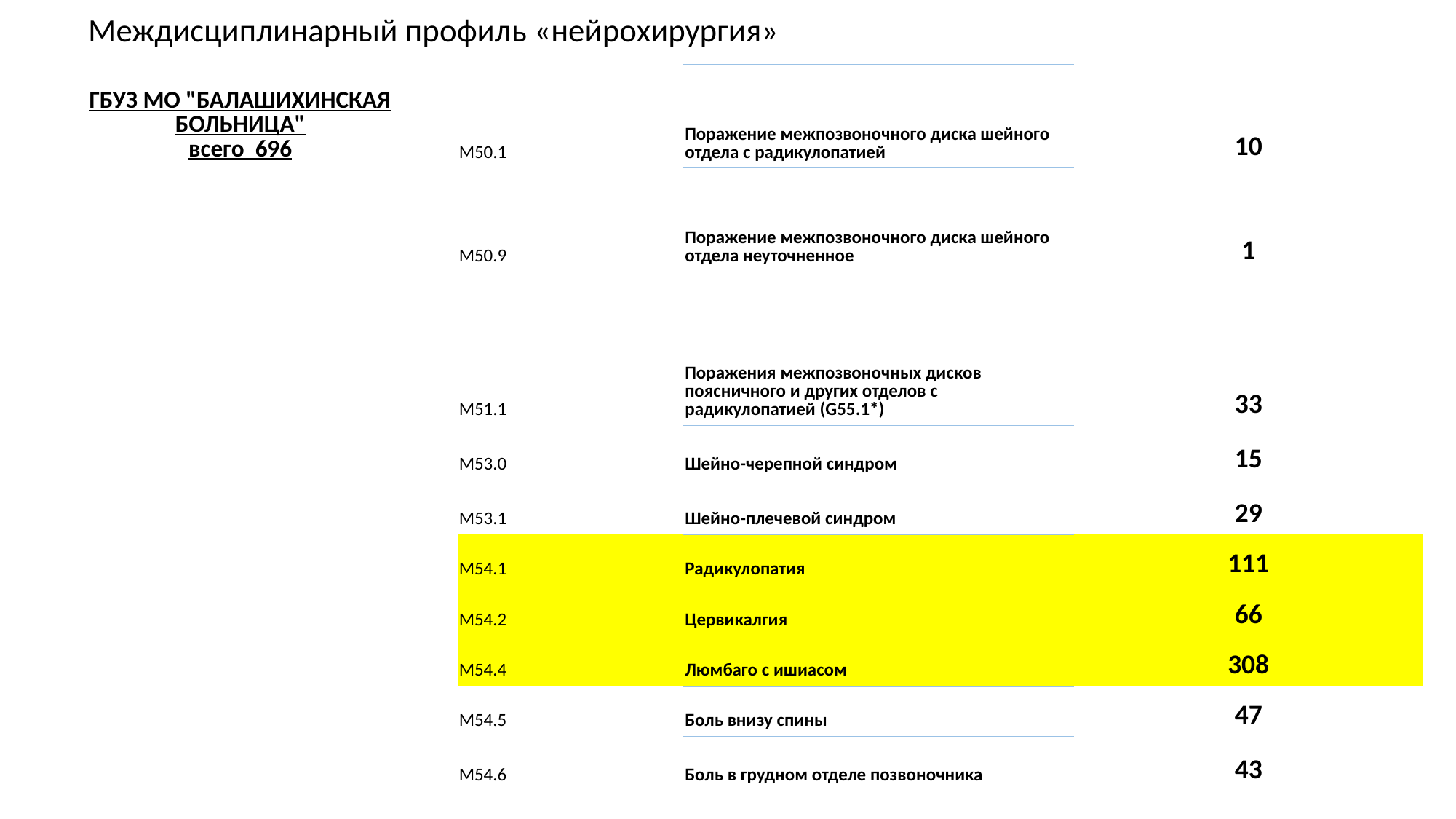

# Междисциплинарный профиль «нейрохирургия»
| ГБУЗ МО "БАЛАШИХИНСКАЯ БОЛЬНИЦА" всего 696 | M50.1 | Поражение межпозвоночного диска шейного отдела с радикулопатией | 10 |
| --- | --- | --- | --- |
|  | M50.9 | Поражение межпозвоночного диска шейного отдела неуточненное | 1 |
|  | M51.1 | Поражения межпозвоночных дисков поясничного и других отделов с радикулопатией (G55.1\*) | 33 |
|  | M53.0 | Шейно-черепной синдром | 15 |
|  | M53.1 | Шейно-плечевой синдром | 29 |
|  | M54.1 | Радикулопатия | 111 |
|  | M54.2 | Цервикалгия | 66 |
|  | M54.4 | Люмбаго с ишиасом | 308 |
|  | M54.5 | Боль внизу спины | 47 |
|  | M54.6 | Боль в грудном отделе позвоночника | 43 |